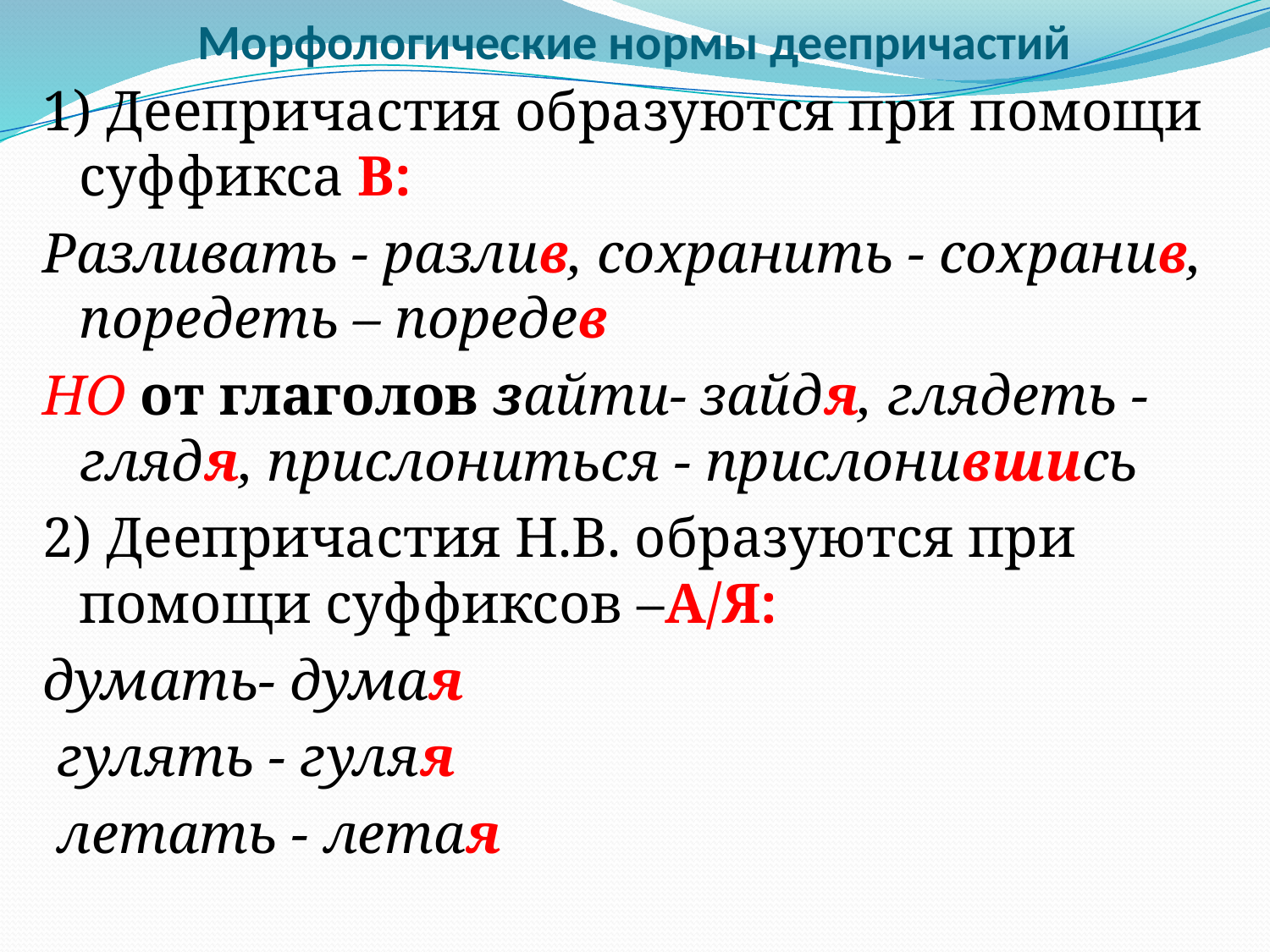

# Морфологические нормы деепричастий
1) Деепричастия образуются при помощи суффикса В:
Разливать - разлив, сохранить - сохранив, поредеть – поредев
НО от глаголов зайти- зайдя, глядеть - глядя, прислониться - прислонившись
2) Деепричастия Н.В. образуются при помощи суффиксов –А/Я:
думать- думая
 гулять - гуляя
 летать - летая